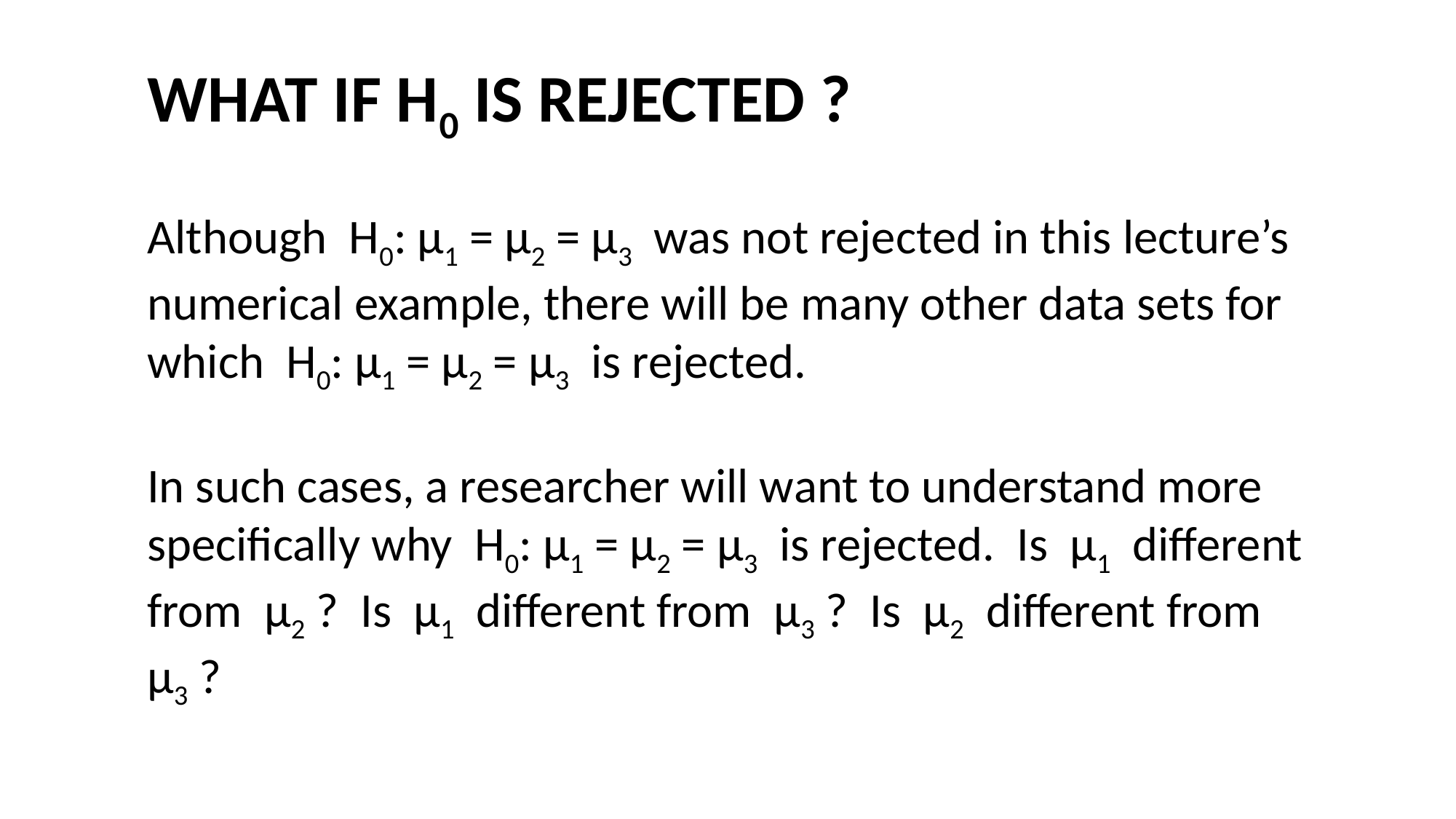

#
WHAT IF H0 IS REJECTED ?

Although  H0: μ1 = μ2 = μ3  was not rejected in this lecture’s numerical example, there will be many other data sets for which  H0: μ1 = μ2 = μ3  is rejected.

In such cases, a researcher will want to understand more specifically why  H0: μ1 = μ2 = μ3  is rejected.  Is  μ1  different from  μ2 ?  Is  μ1  different from  μ3 ?  Is  μ2  different from  μ3 ?